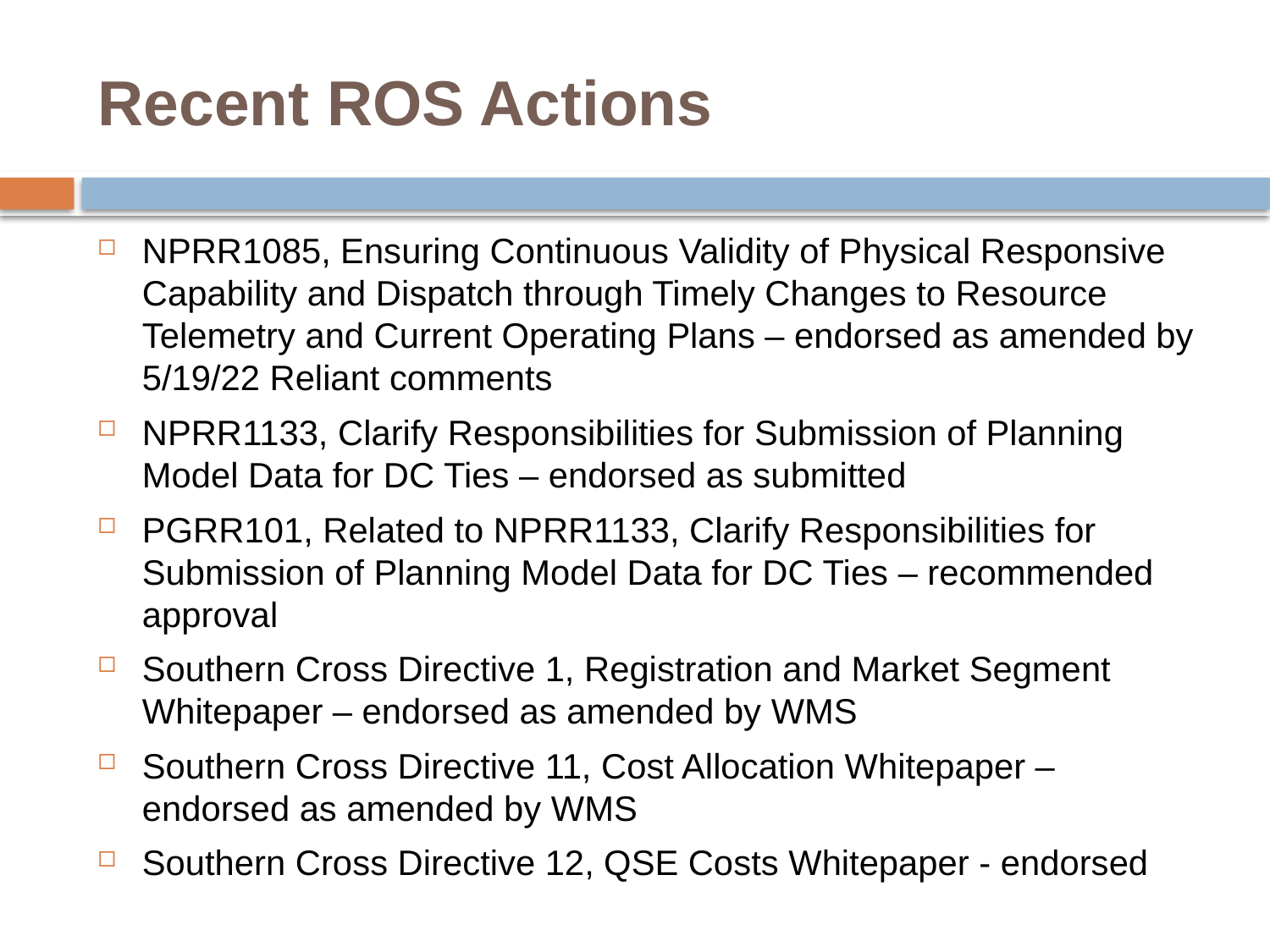

# Recent ROS Actions
NPRR1085, Ensuring Continuous Validity of Physical Responsive Capability and Dispatch through Timely Changes to Resource Telemetry and Current Operating Plans – endorsed as amended by 5/19/22 Reliant comments
NPRR1133, Clarify Responsibilities for Submission of Planning Model Data for DC Ties – endorsed as submitted
PGRR101, Related to NPRR1133, Clarify Responsibilities for Submission of Planning Model Data for DC Ties – recommended approval
Southern Cross Directive 1, Registration and Market Segment Whitepaper – endorsed as amended by WMS
Southern Cross Directive 11, Cost Allocation Whitepaper – endorsed as amended by WMS
Southern Cross Directive 12, QSE Costs Whitepaper - endorsed